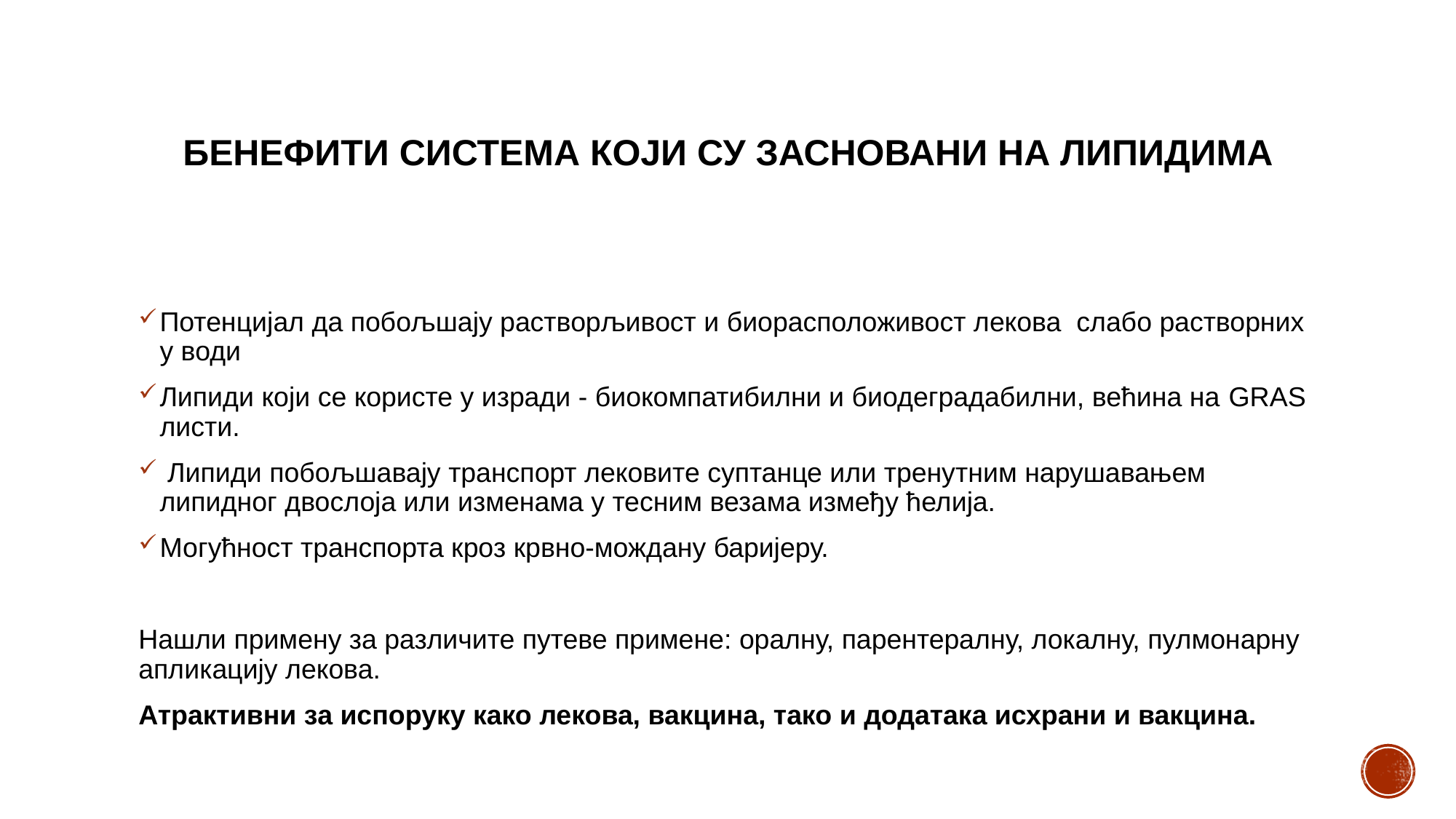

# Бенефити система који су засновани на липидима

Потенцијал да побољшају растворљивост и биорасположивост лекова  слабо растворних у води
Липиди који се користе у изради - биокомпатибилни и биодеградабилни, већина на GRAS листи.
 Липиди побољшавају транспорт лековите суптанце или тренутним нарушавањем липидног двослоја или изменама у тесним везама између ћелија.
Могућност транспорта кроз крвно-мождану баријеру.

Нашли примену за различите путеве примене: оралну, парентералну, локалну, пулмонарну апликацију лекова.
Атрактивни за испоруку како лекова, вакцина, тако и додатака исхрани и вакцина.